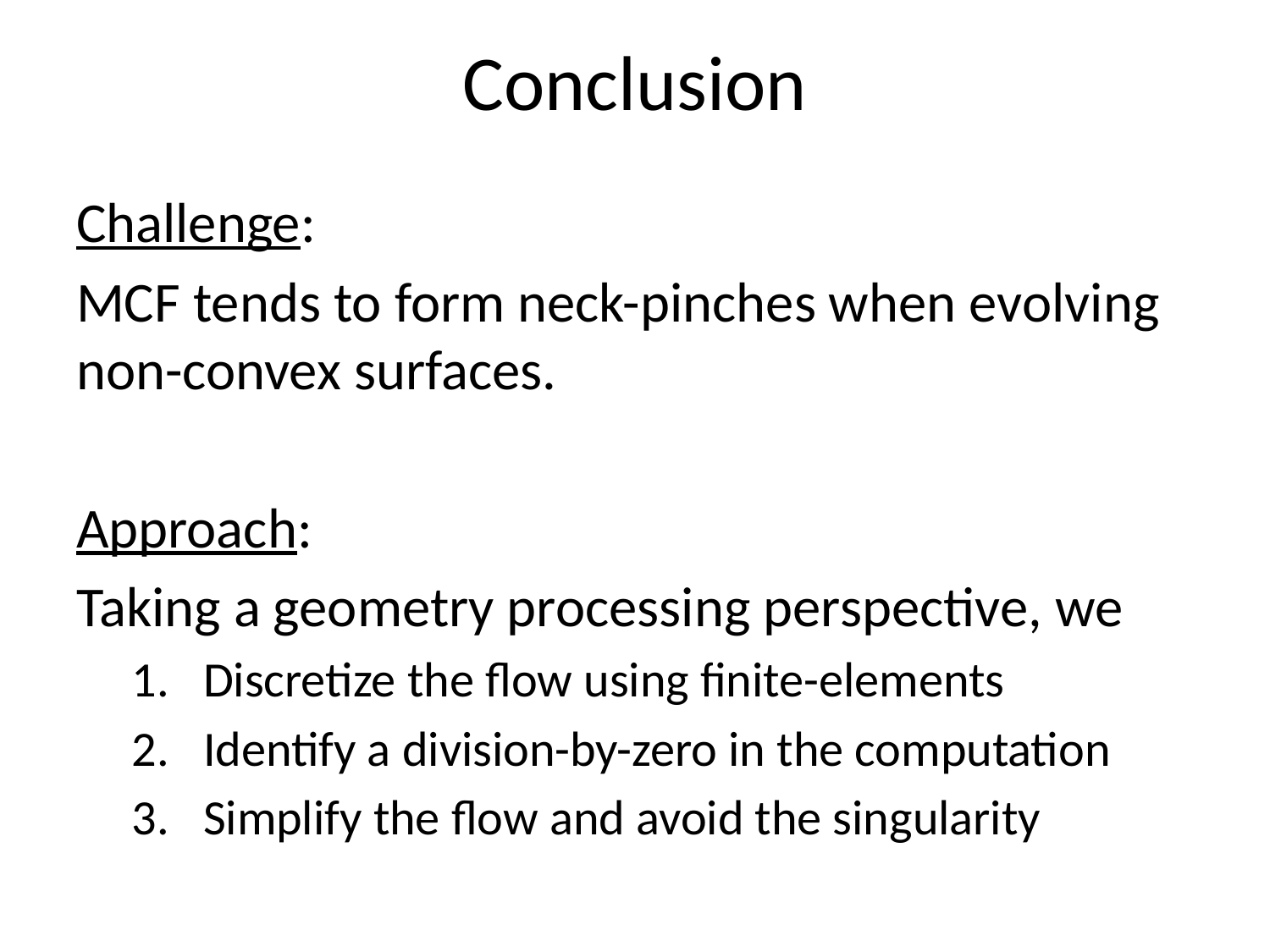

# Conclusion
Challenge:
MCF tends to form neck-pinches when evolving non-convex surfaces.

Approach:
Taking a geometry processing perspective, we
Discretize the flow using finite-elements
Identify a division-by-zero in the computation
Simplify the flow and avoid the singularity